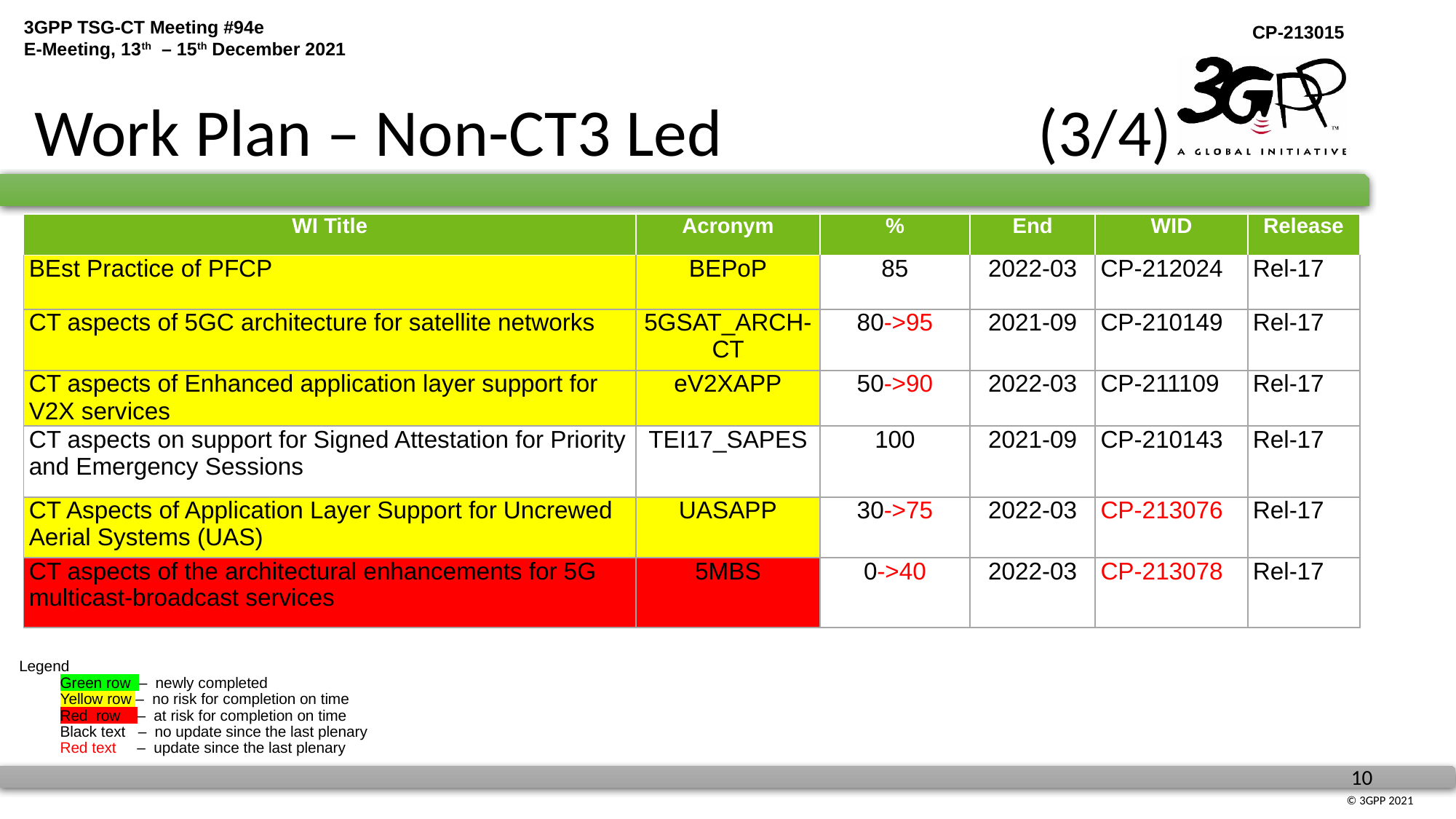

# Work Plan – Non-CT3 Led                     (3/4)
| WI Title | Acronym | % | End | WID | Release |
| --- | --- | --- | --- | --- | --- |
| BEst Practice of PFCP | BEPoP | 85 | 2022-03 | CP-212024 | Rel-17 |
| CT aspects of 5GC architecture for satellite networks | 5GSAT\_ARCH-CT | 80->95 | 2021-09 | CP-210149 | Rel-17 |
| CT aspects of Enhanced application layer support for V2X services | eV2XAPP | 50->90 | 2022-03 | CP-211109 | Rel-17 |
| CT aspects on support for Signed Attestation for Priority and Emergency Sessions | TEI17\_SAPES | 100 | 2021-09 | CP-210143 | Rel-17 |
| CT Aspects of Application Layer Support for Uncrewed Aerial Systems (UAS) | UASAPP | 30->75 | 2022-03 | CP-213076 | Rel-17 |
| CT aspects of the architectural enhancements for 5G multicast-broadcast services | 5MBS | 0->40 | 2022-03 | CP-213078 | Rel-17 |
Legend
Green row  –  newly completed
	Yellow row –  no risk for completion on time
Red  row    –  at risk for completion on time
	Black text   –  no update since the last plenary
	Red text     –  update since the last plenary